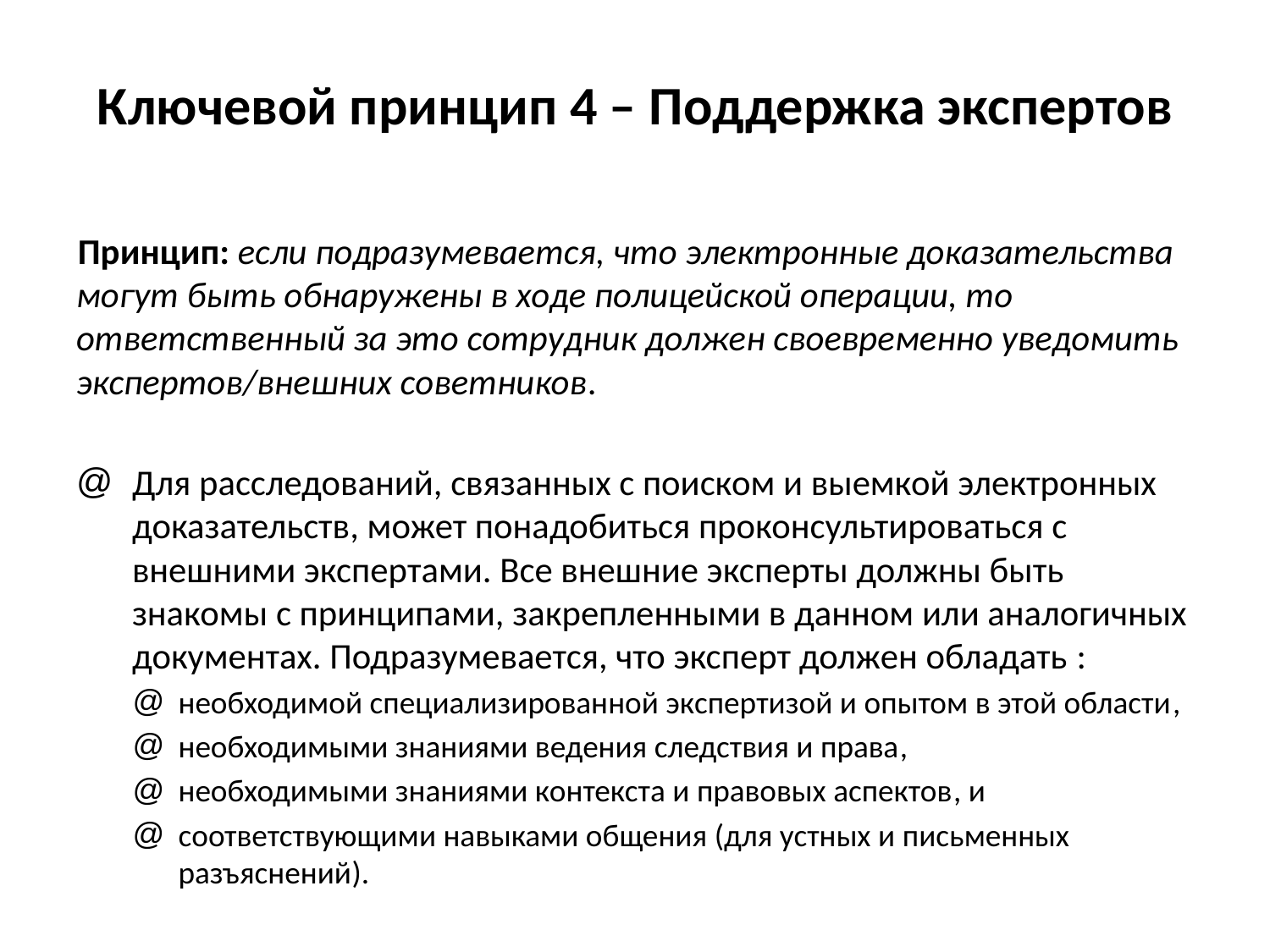

# Ключевой принцип 4 – Поддержка экспертов
Принцип: если подразумевается, что электронные доказательства могут быть обнаружены в ходе полицейской операции, то ответственный за это сотрудник должен своевременно уведомить экспертов/внешних советников.

Для расследований, связанных с поиском и выемкой электронных доказательств, может понадобиться проконсультироваться с внешними экспертами. Все внешние эксперты должны быть знакомы с принципами, закрепленными в данном или аналогичных документах. Подразумевается, что эксперт должен обладать :
необходимой специализированной экспертизой и опытом в этой области,
необходимыми знаниями ведения следствия и права,
необходимыми знаниями контекста и правовых аспектов, и
соответствующими навыками общения (для устных и письменных разъяснений).